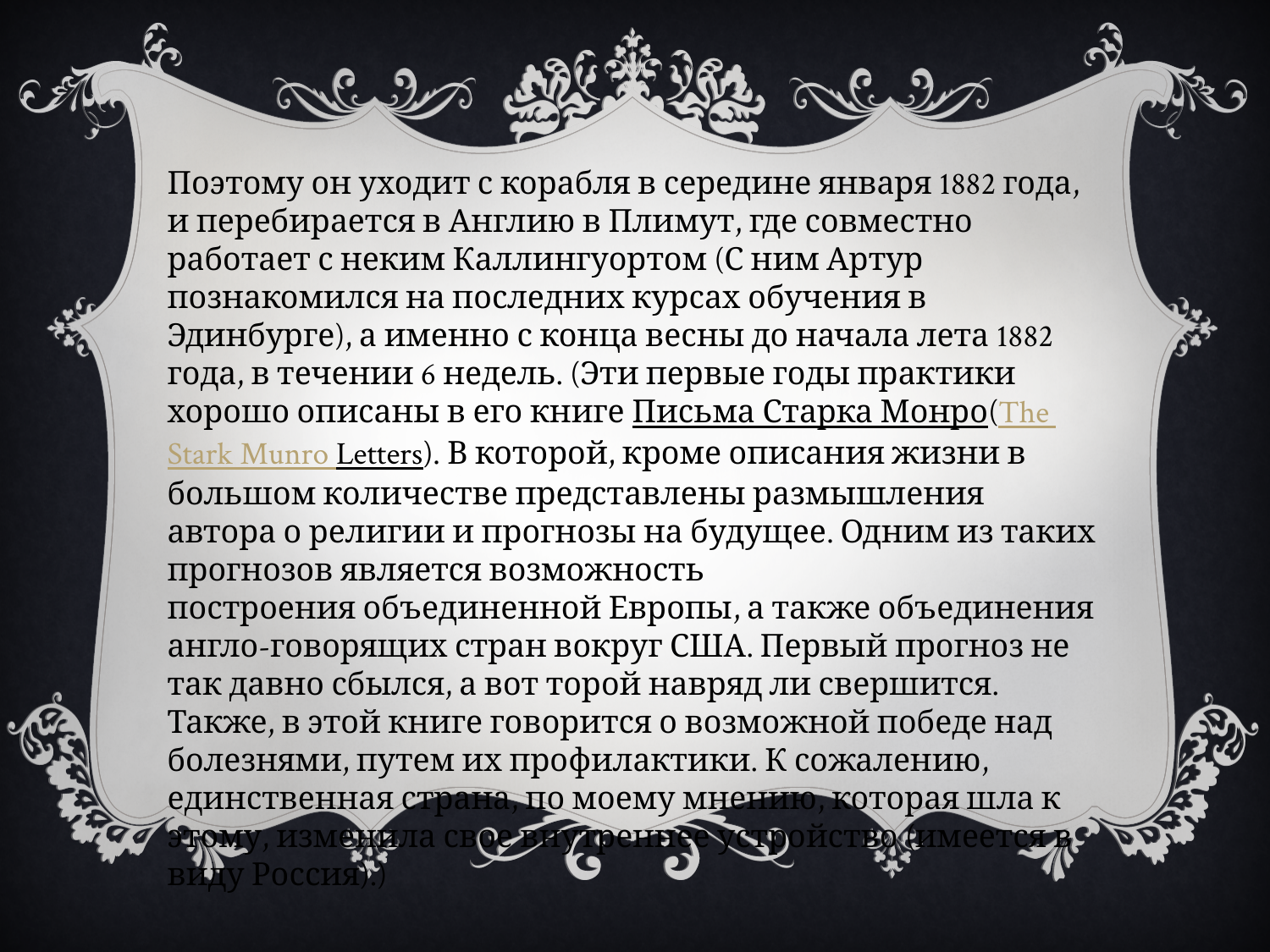

Поэтому он уходит с корабля в середине января 1882 года, и перебирается в Англию в Плимут, где совместно работает с неким Каллингуортом (С ним Артур познакомился на последних курсах обучения в Эдинбурге), а именно с конца весны до начала лета 1882 года, в течении 6 недель. (Эти первые годы практики хорошо описаны в его книге Письма Старка Монро(The Stark Munro Letters). В которой, кроме описания жизни в большом количестве представлены размышления автора о религии и прогнозы на будущее. Одним из таких прогнозов является возможность построения объединенной Европы, а также объединения англо-говорящих стран вокруг США. Первый прогноз не так давно сбылся, а вот торой навряд ли свершится. Также, в этой книге говорится о возможной победе над болезнями, путем их профилактики. К сожалению, единственная страна, по моему мнению, которая шла к этому, изменила свое внутреннее устройство (имеется в виду Россия).)